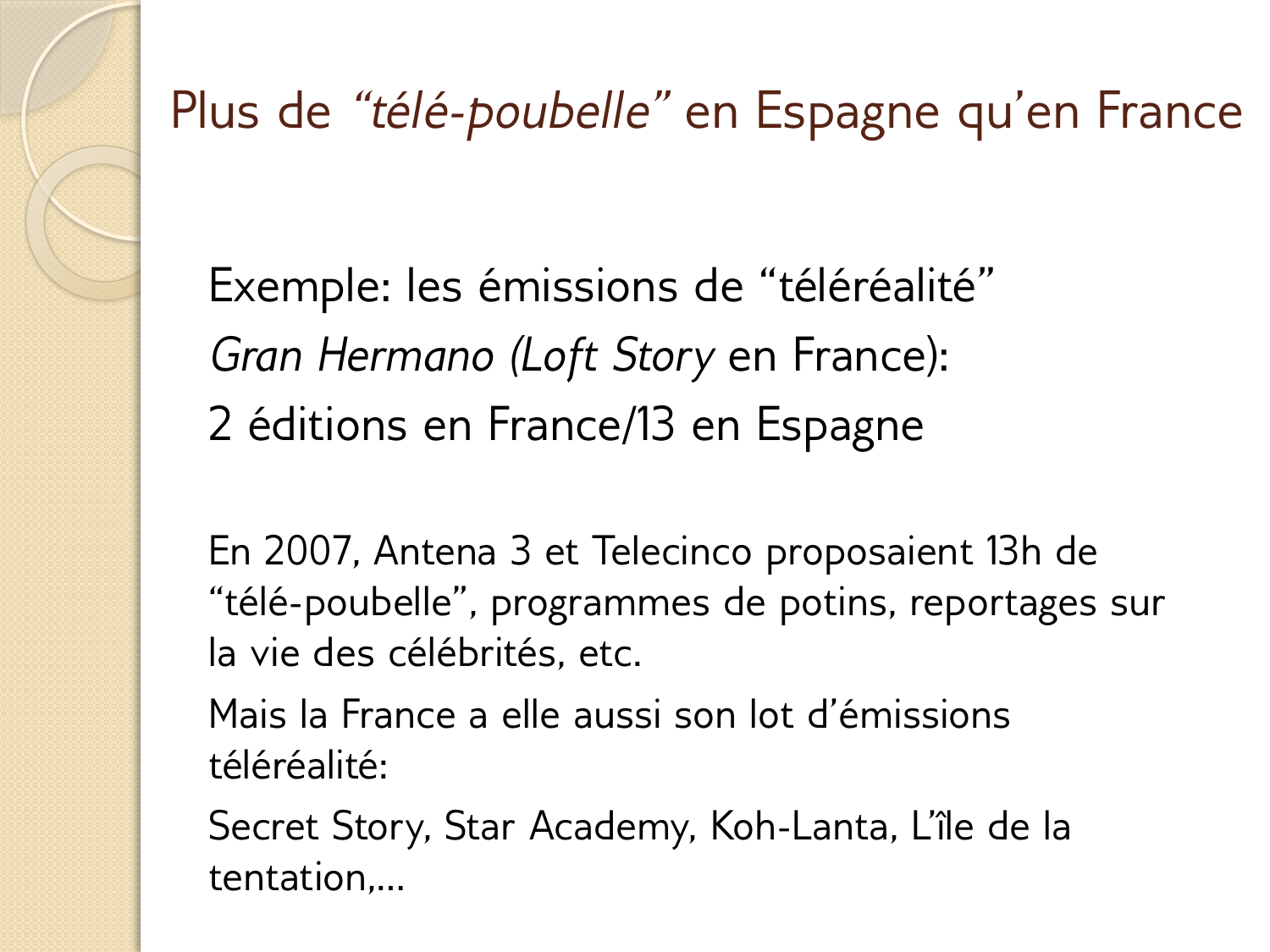

# Plus de “télé-poubelle” en Espagne qu’en France

Exemple: les émissions de “téléréalité”
Gran Hermano (Loft Story en France):
2 éditions en France/13 en Espagne

En 2007, Antena 3 et Telecinco proposaient 13h de “télé-poubelle”, programmes de potins, reportages sur la vie des célébrités, etc.
Mais la France a elle aussi son lot d’émissions téléréalité:
Secret Story, Star Academy, Koh-Lanta, L’île de la tentation,…